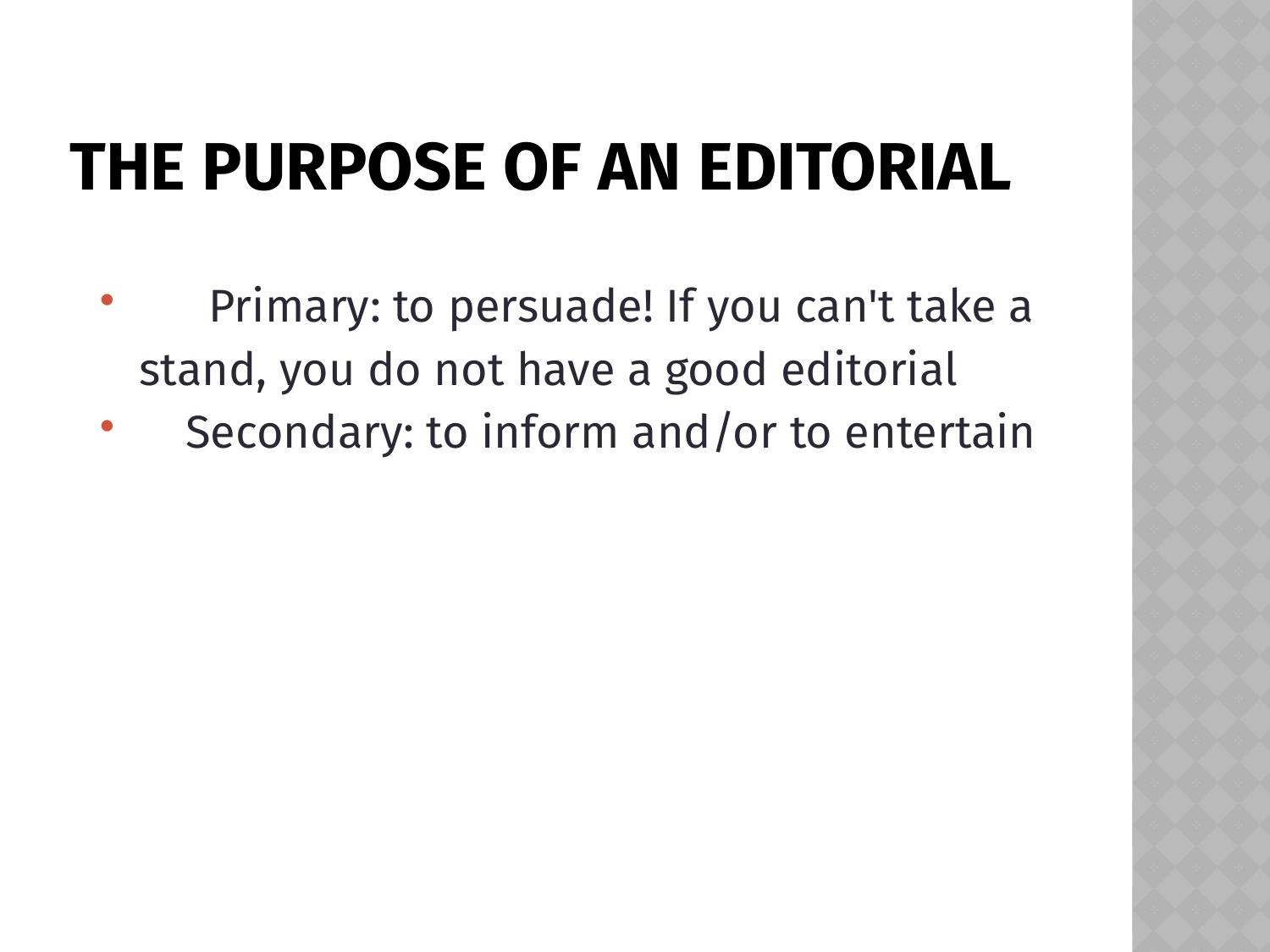

# The Purpose of an editorial

   Primary: to persuade! If you can't take a stand, you do not have a good editorial
  Secondary: to inform and/or to entertain